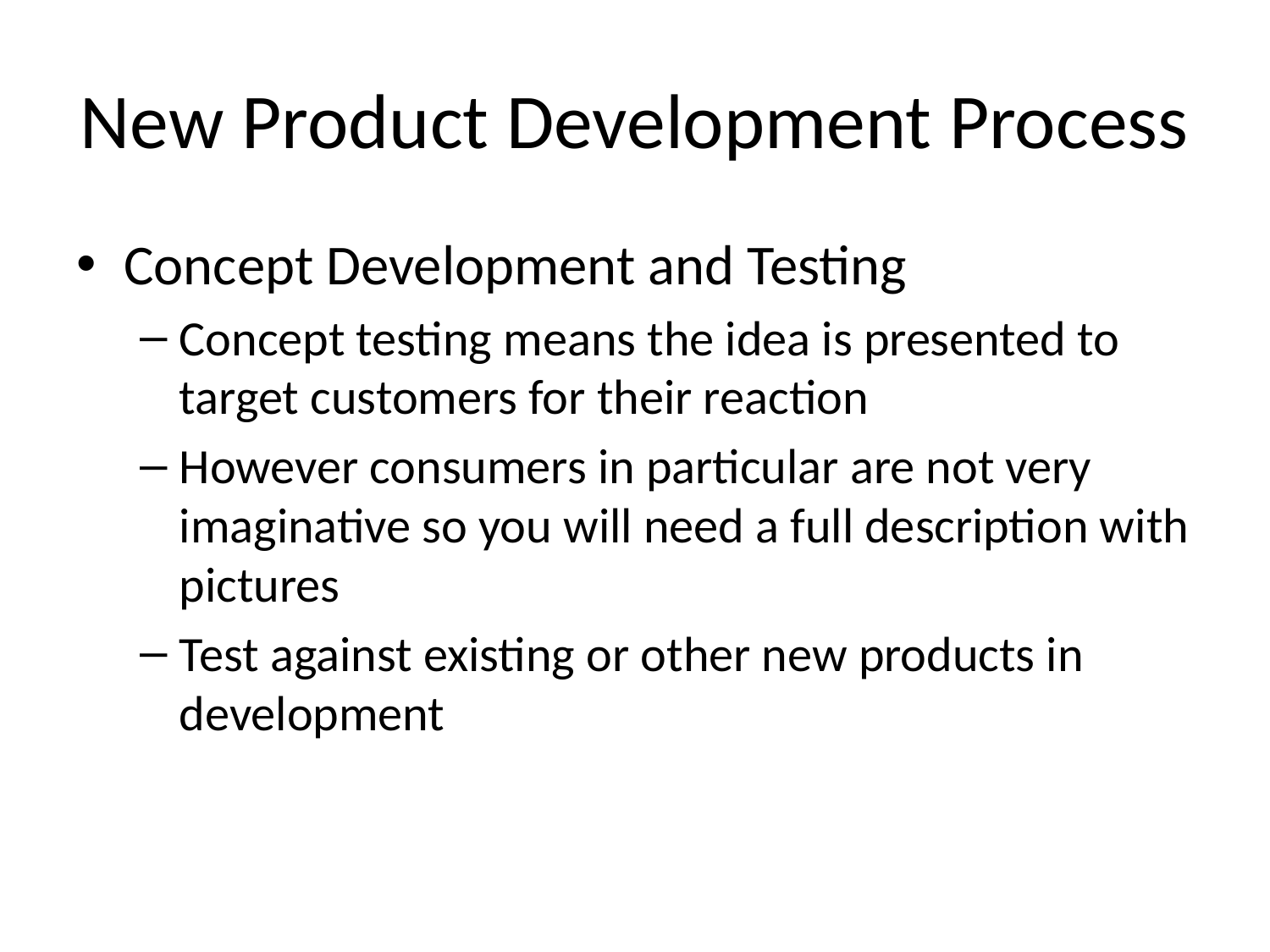

# New Product Development Process
Concept Development and Testing
Concept testing means the idea is presented to target customers for their reaction
However consumers in particular are not very imaginative so you will need a full description with pictures
Test against existing or other new products in development